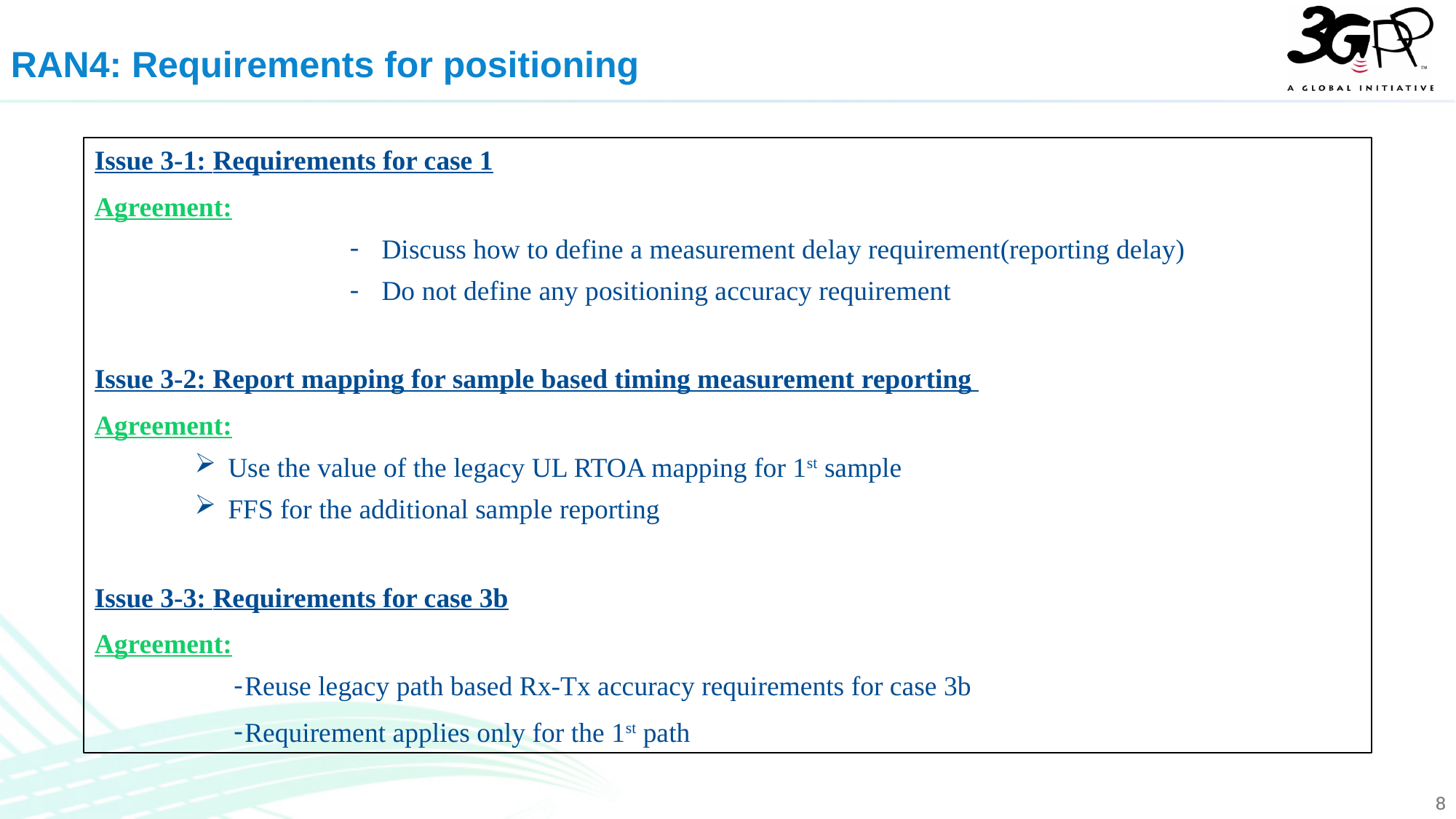

RAN4: Requirements for positioning
Issue 3-1: Requirements for case 1
Agreement:
Discuss how to define a measurement delay requirement(reporting delay)
Do not define any positioning accuracy requirement

Issue 3-2: Report mapping for sample based timing measurement reporting
Agreement:
Use the value of the legacy UL RTOA mapping for 1st sample
FFS for the additional sample reporting

Issue 3-3: Requirements for case 3b
Agreement:
Reuse legacy path based Rx-Tx accuracy requirements for case 3b
Requirement applies only for the 1st path